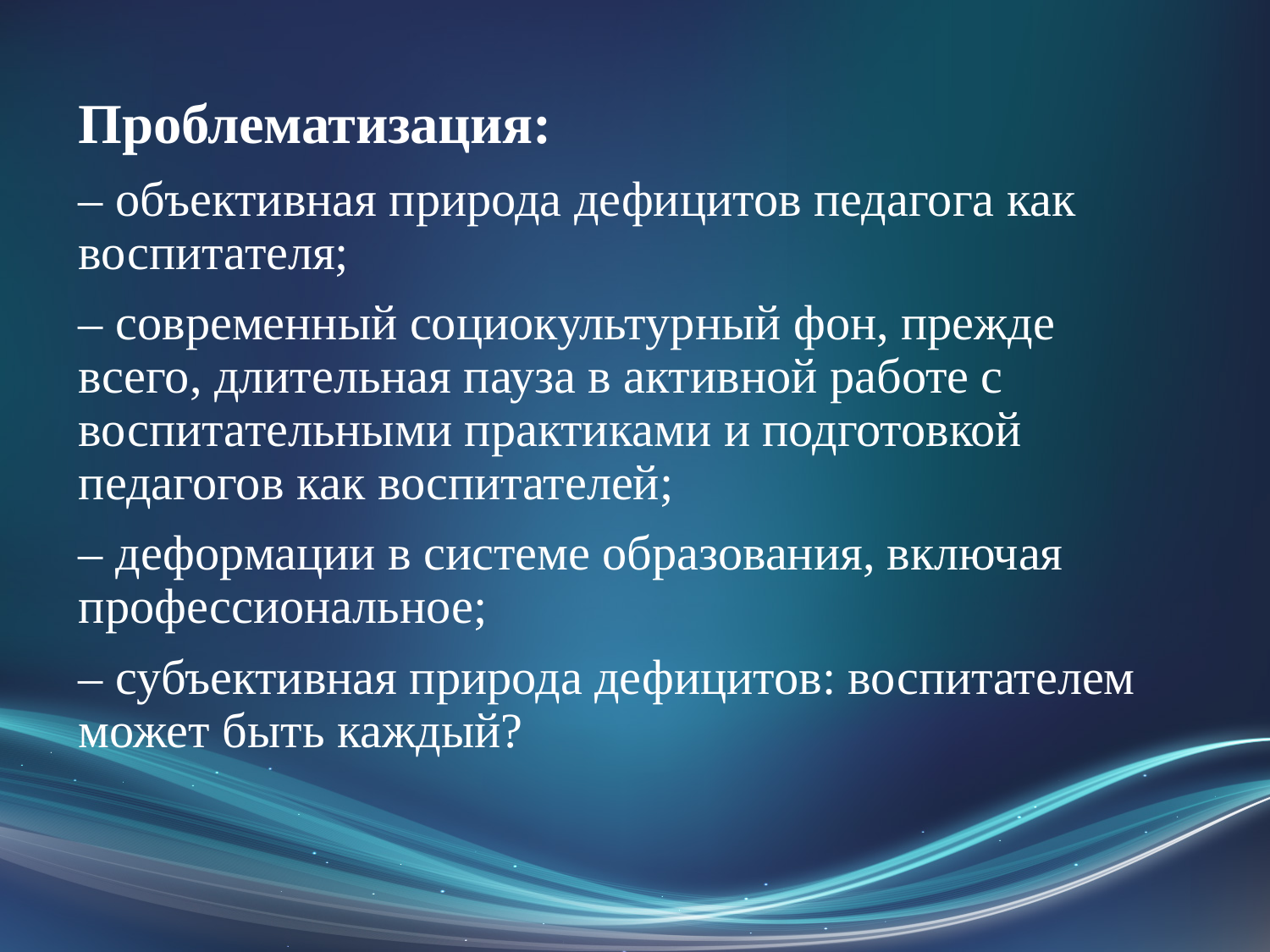

Проблематизация:
– объективная природа дефицитов педагога как воспитателя;
– современный социокультурный фон, прежде всего, длительная пауза в активной работе с воспитательными практиками и подготовкой педагогов как воспитателей;
– деформации в системе образования, включая профессиональное;
– субъективная природа дефицитов: воспитателем может быть каждый?